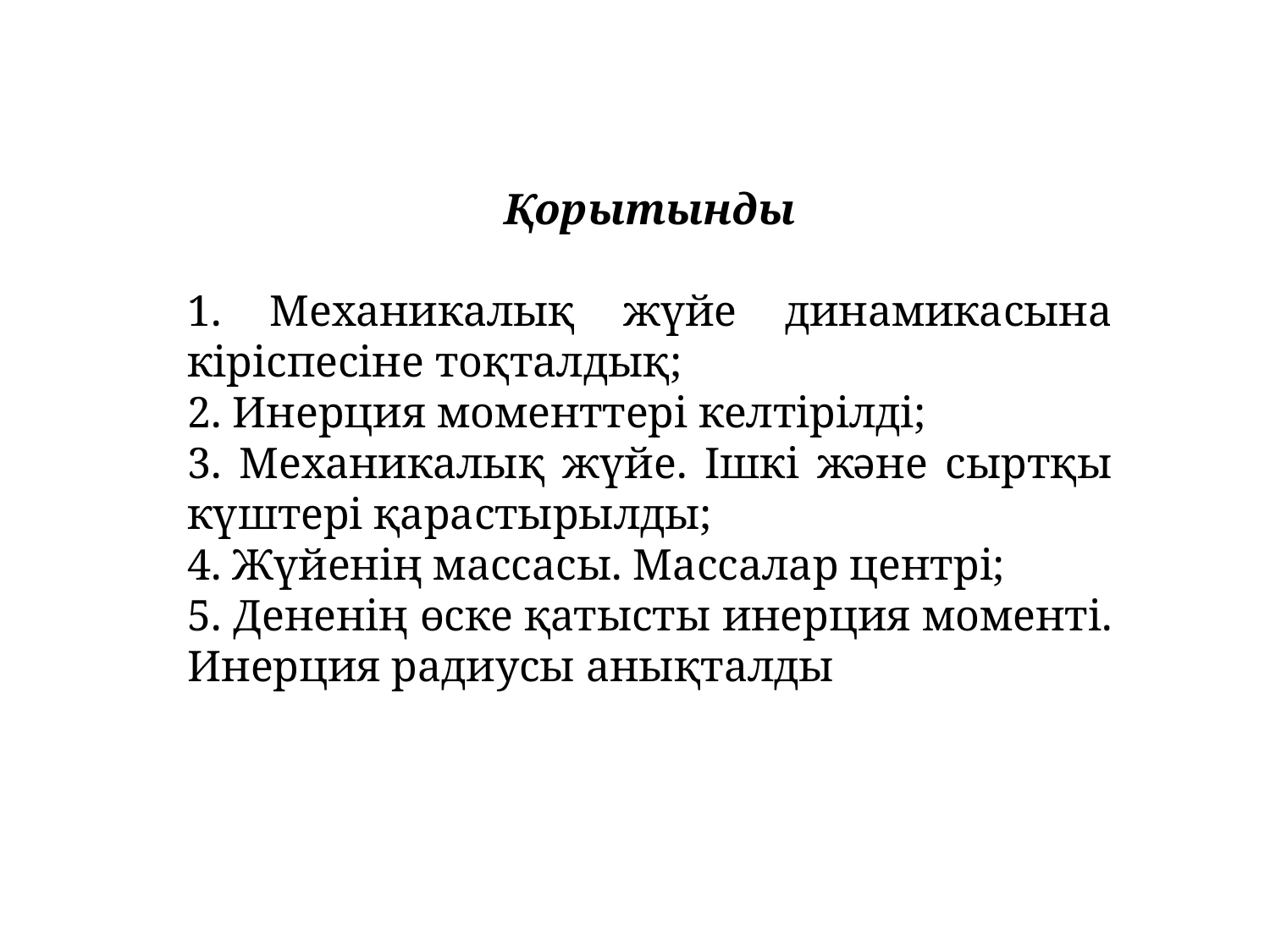

Қорытынды

1. Механикалық жүйе динамикасына кіріспесіне тоқталдық;
2. Инерция моменттері келтірілді;
3. Механикалық жүйе. Ішкі және сыртқы күштері қарастырылды;
4. Жүйенің массасы. Массалар центрі;
5. Дененің өске қатысты инерция моменті. Инерция радиусы анықталды